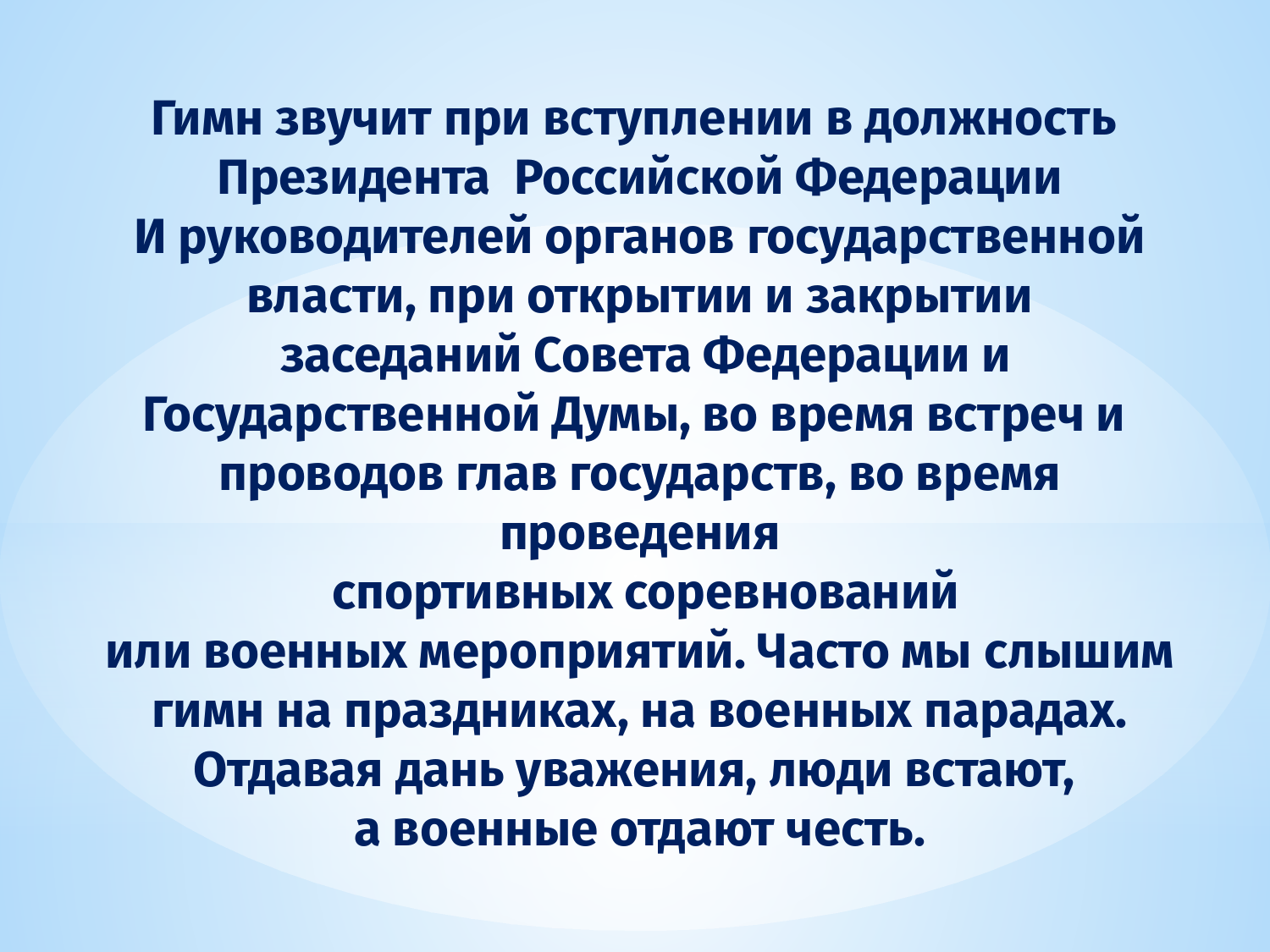

Гимн звучит при вступлении в должность
Президента  Российской Федерации
И руководителей органов государственной власти, при открытии и закрытии
 заседаний Совета Федерации и Государственной Думы, во время встреч и
проводов глав государств, во время проведения
 спортивных соревнований
или военных мероприятий. Часто мы слышим гимн на праздниках, на военных парадах.
Отдавая дань уважения, люди встают,
а военные отдают честь.